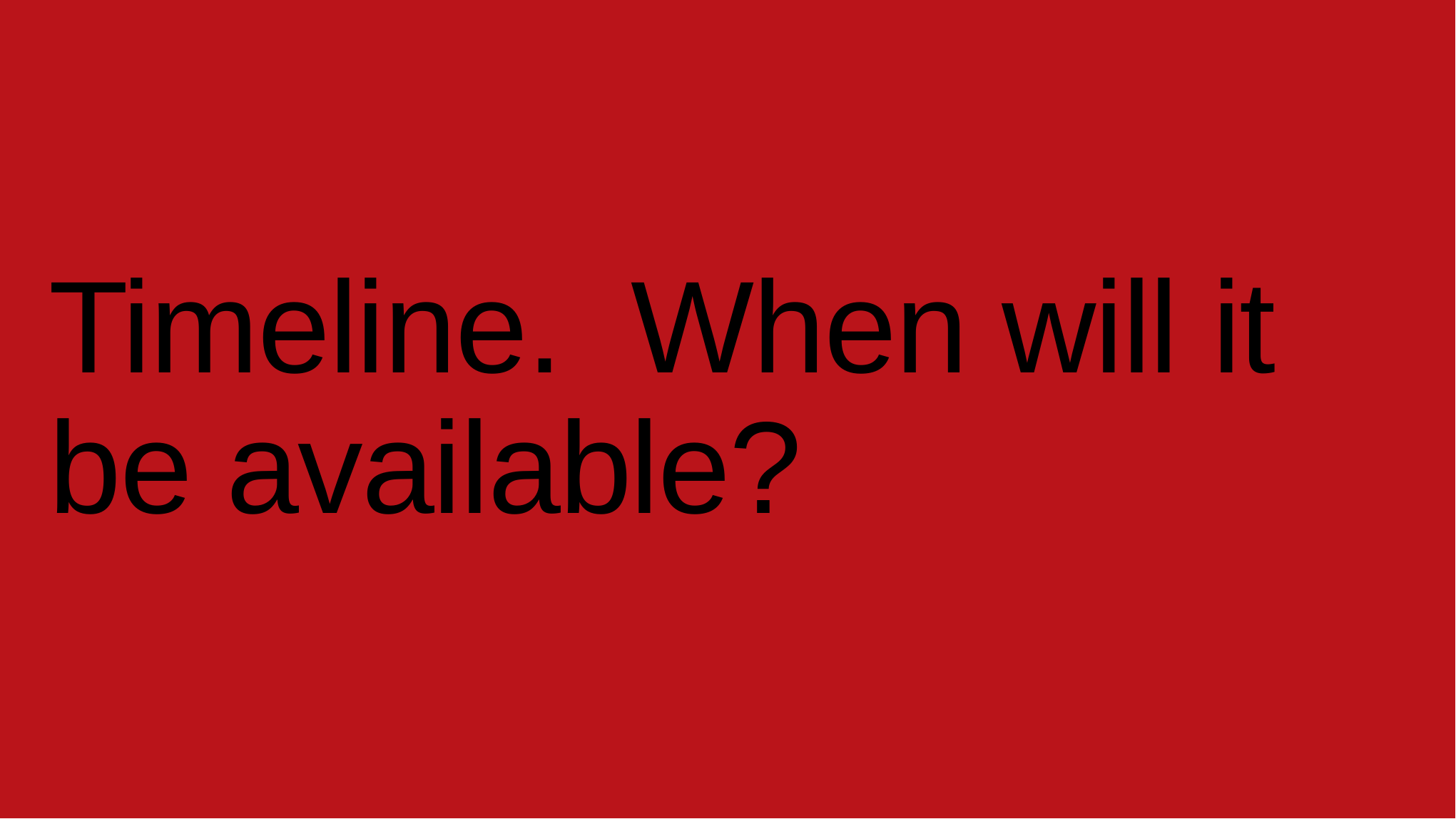

# Timeline.  When will it be available?